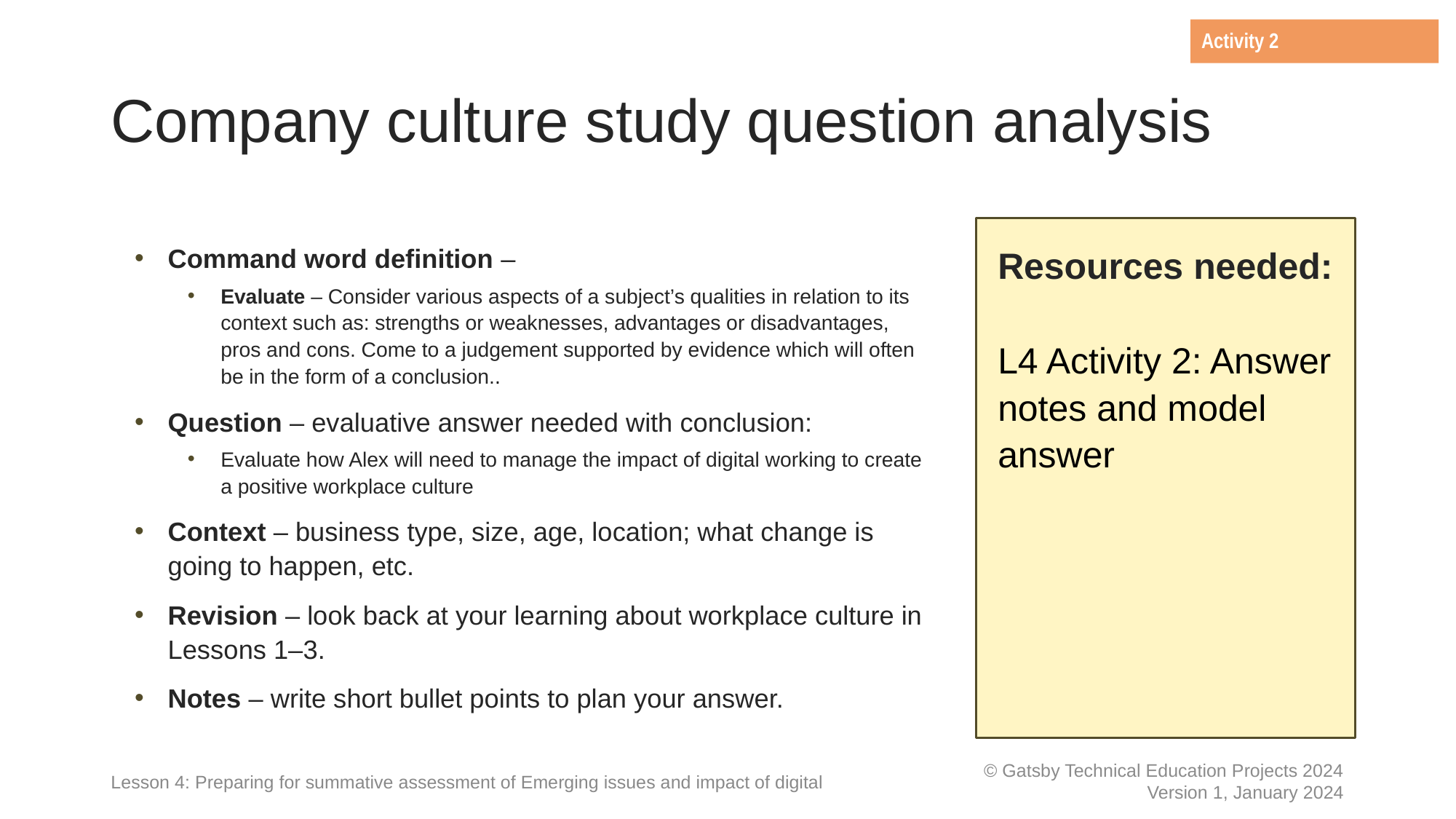

Activity 2
# Company culture study question analysis
Command word definition –
Evaluate – Consider various aspects of a subject’s qualities in relation to its context such as: strengths or weaknesses, advantages or disadvantages, pros and cons. Come to a judgement supported by evidence which will often be in the form of a conclusion..
Question – evaluative answer needed with conclusion:
Evaluate how Alex will need to manage the impact of digital working to create a positive workplace culture
Context – business type, size, age, location; what change is going to happen, etc.
Revision – look back at your learning about workplace culture in Lessons 1–3.
Notes – write short bullet points to plan your answer.
Resources needed:
L4 Activity 2: Answer notes and model answer
Lesson 4: Preparing for summative assessment of Emerging issues and impact of digital